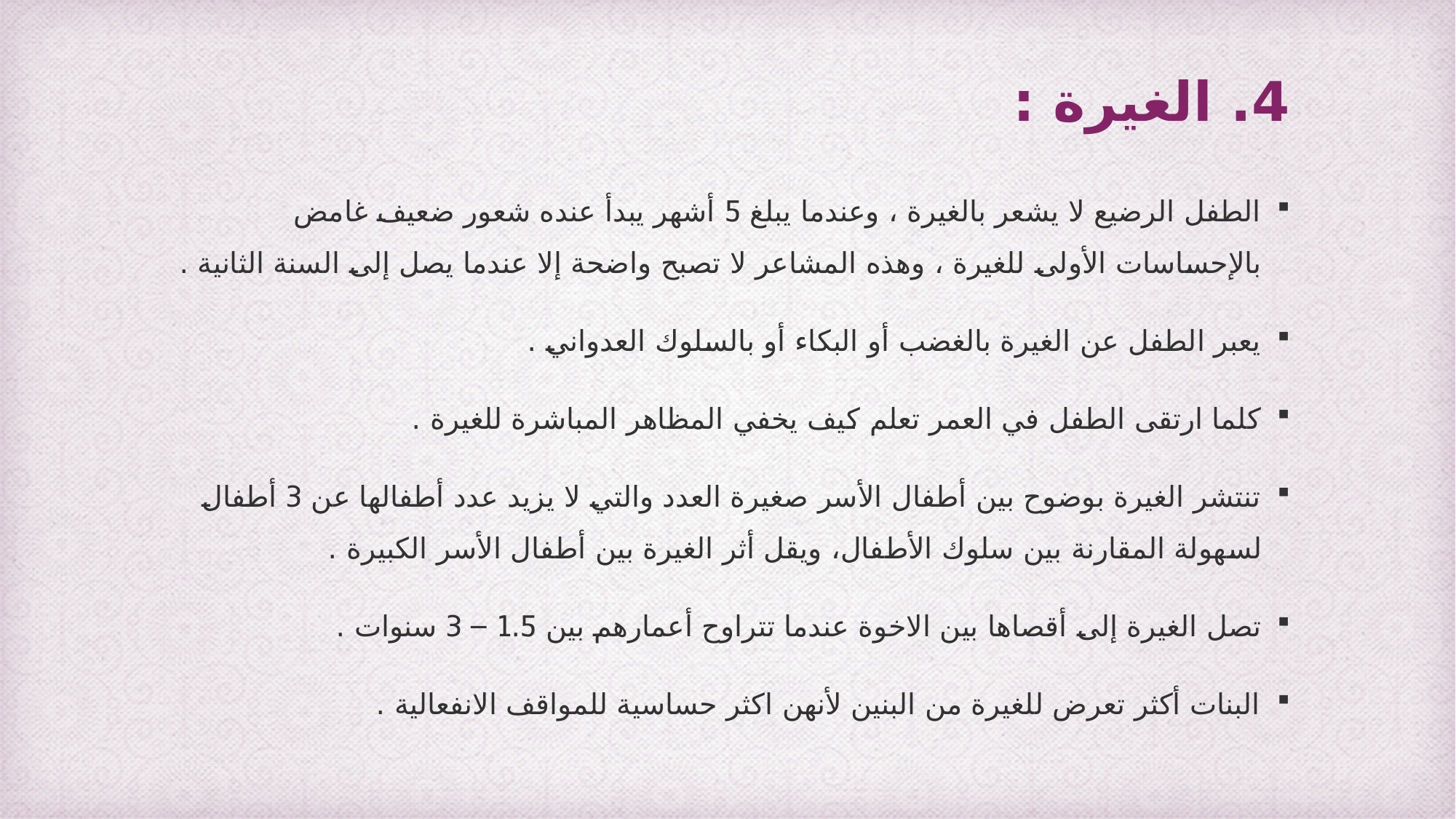

# 4. الغيرة :
الطفل الرضيع لا يشعر بالغيرة ، وعندما يبلغ 5 أشهر يبدأ عنده شعور ضعيف غامض بالإحساسات الأولى للغيرة ، وهذه المشاعر لا تصبح واضحة إلا عندما يصل إلى السنة الثانية .
يعبر الطفل عن الغيرة بالغضب أو البكاء أو بالسلوك العدواني .
كلما ارتقى الطفل في العمر تعلم كيف يخفي المظاهر المباشرة للغيرة .
تنتشر الغيرة بوضوح بين أطفال الأسر صغيرة العدد والتي لا يزيد عدد أطفالها عن 3 أطفال لسهولة المقارنة بين سلوك الأطفال، ويقل أثر الغيرة بين أطفال الأسر الكبيرة .
تصل الغيرة إلى أقصاها بين الاخوة عندما تتراوح أعمارهم بين 1.5 – 3 سنوات .
البنات أكثر تعرض للغيرة من البنين لأنهن اكثر حساسية للمواقف الانفعالية .